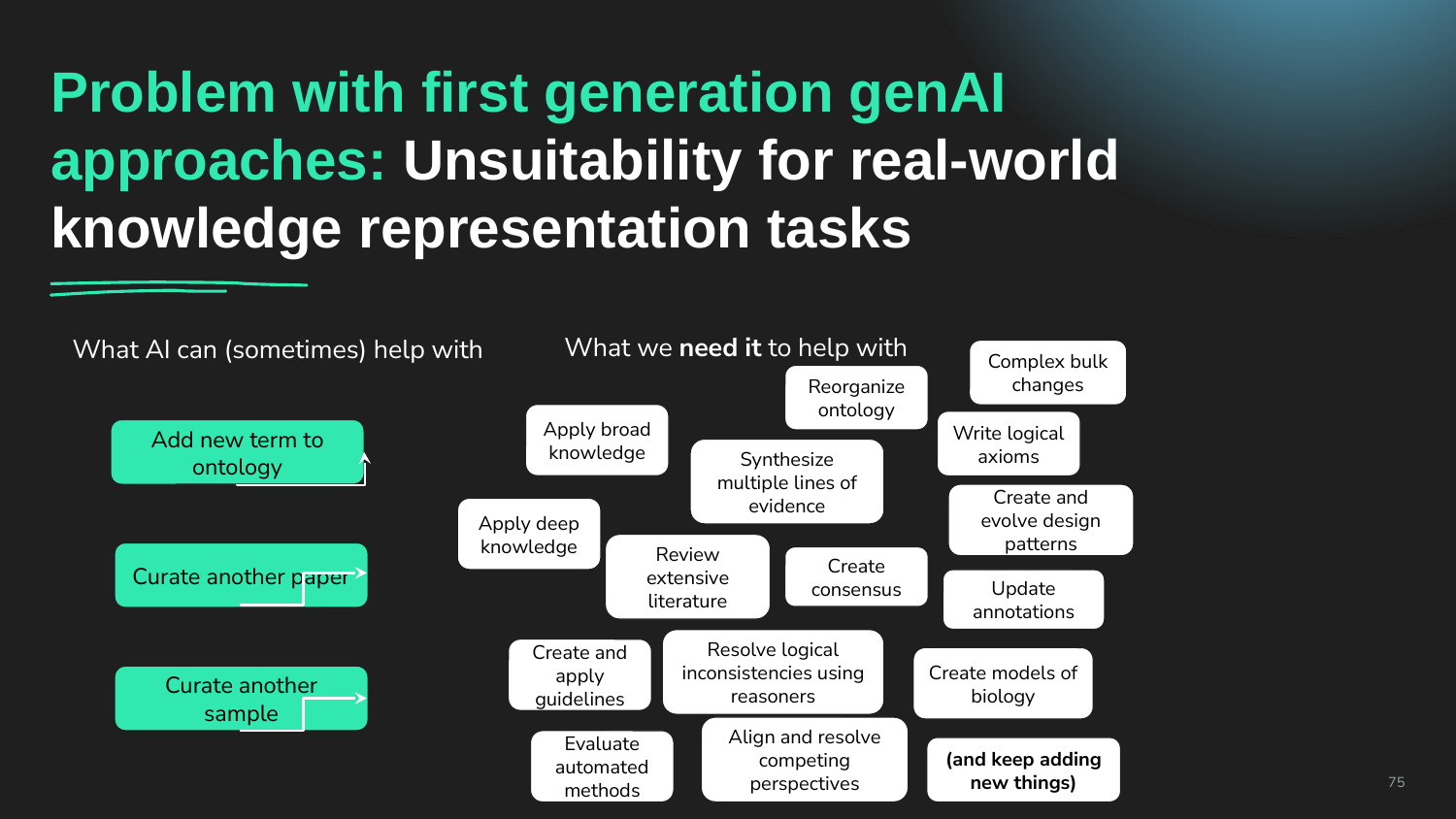

# Problem with first generation genAI approaches: Unsuitability for real-world knowledge representation tasks

What we need it to help with
What AI can (sometimes) help with
Complex bulk changes
Reorganize ontology
Apply broad knowledge
Write logical axioms
Add new term to ontology
Synthesize multiple lines of evidence
Create and evolve design patterns
Apply deep knowledge
Review extensive literature
Curate another paper
Create consensus
Update annotations
Resolve logical inconsistencies using reasoners
Create and apply guidelines
Create models of biology
Curate another sample
Align and resolve competing perspectives
Evaluate automated methods
(and keep adding new things)